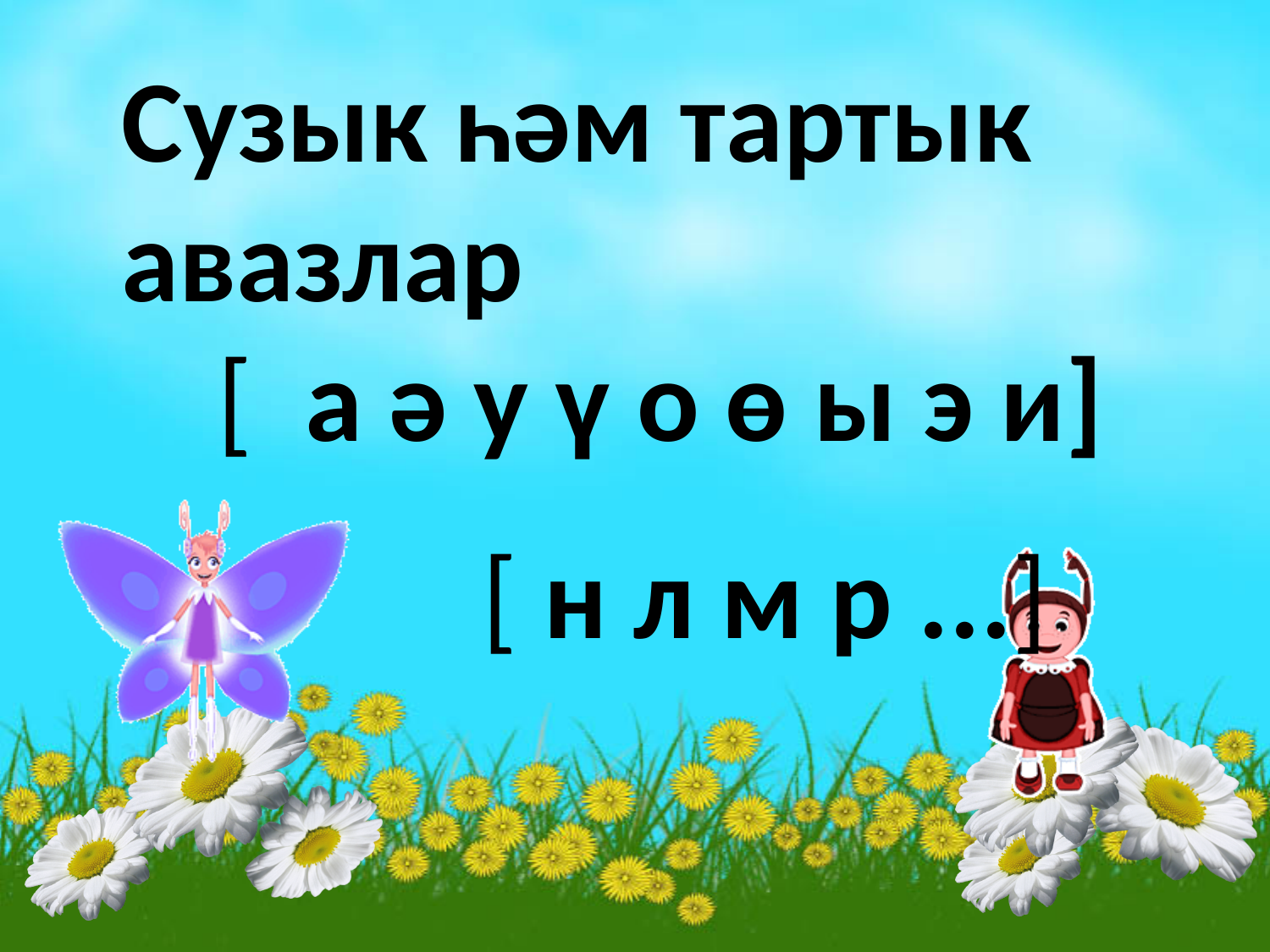

Сузык һәм тартык авазлар

[  а ә у ү о ө ы э и]

[ н л м р ...]